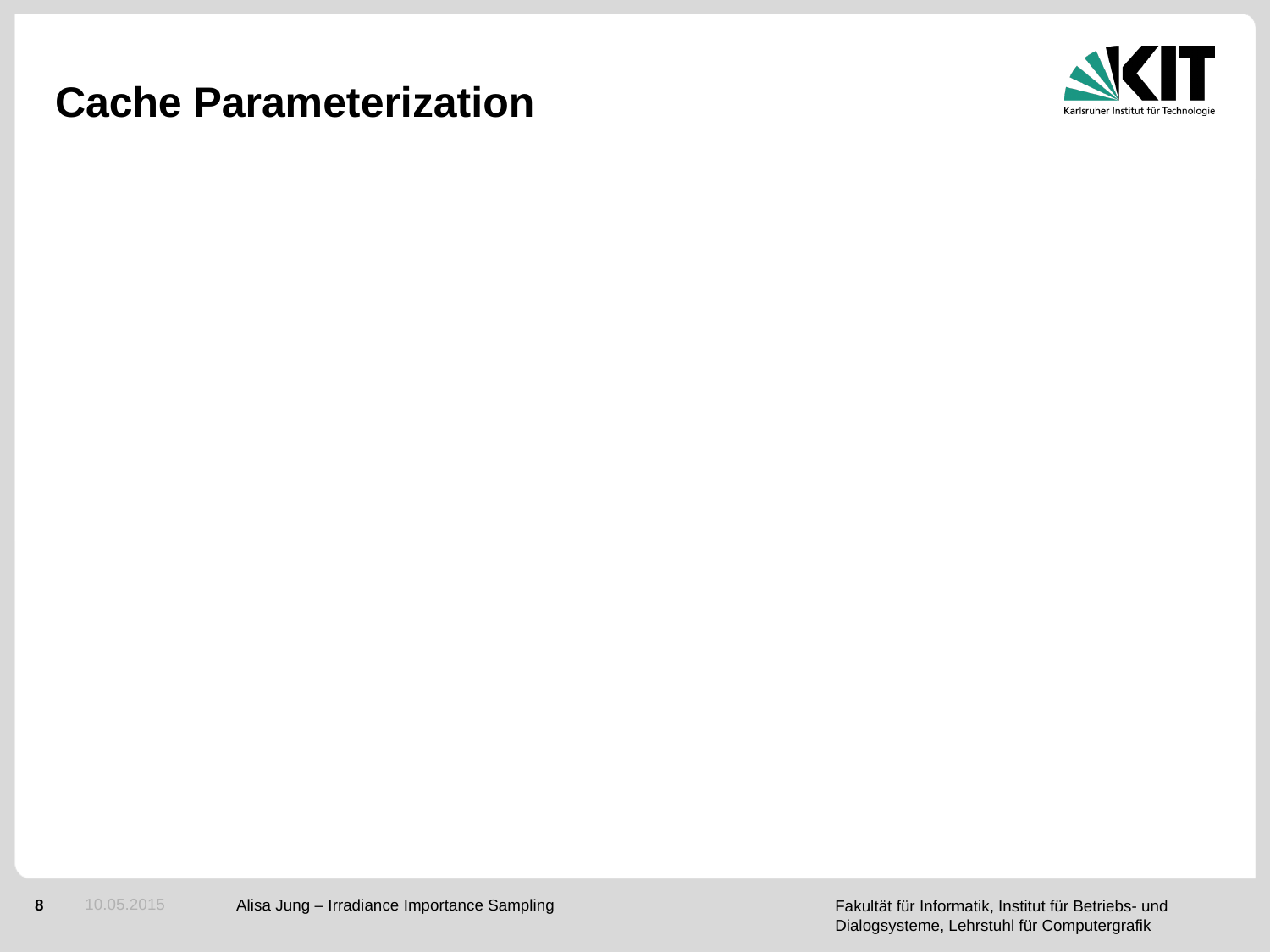

# Cache Parameterization

10.05.2015
Alisa Jung – Irradiance Importance Sampling